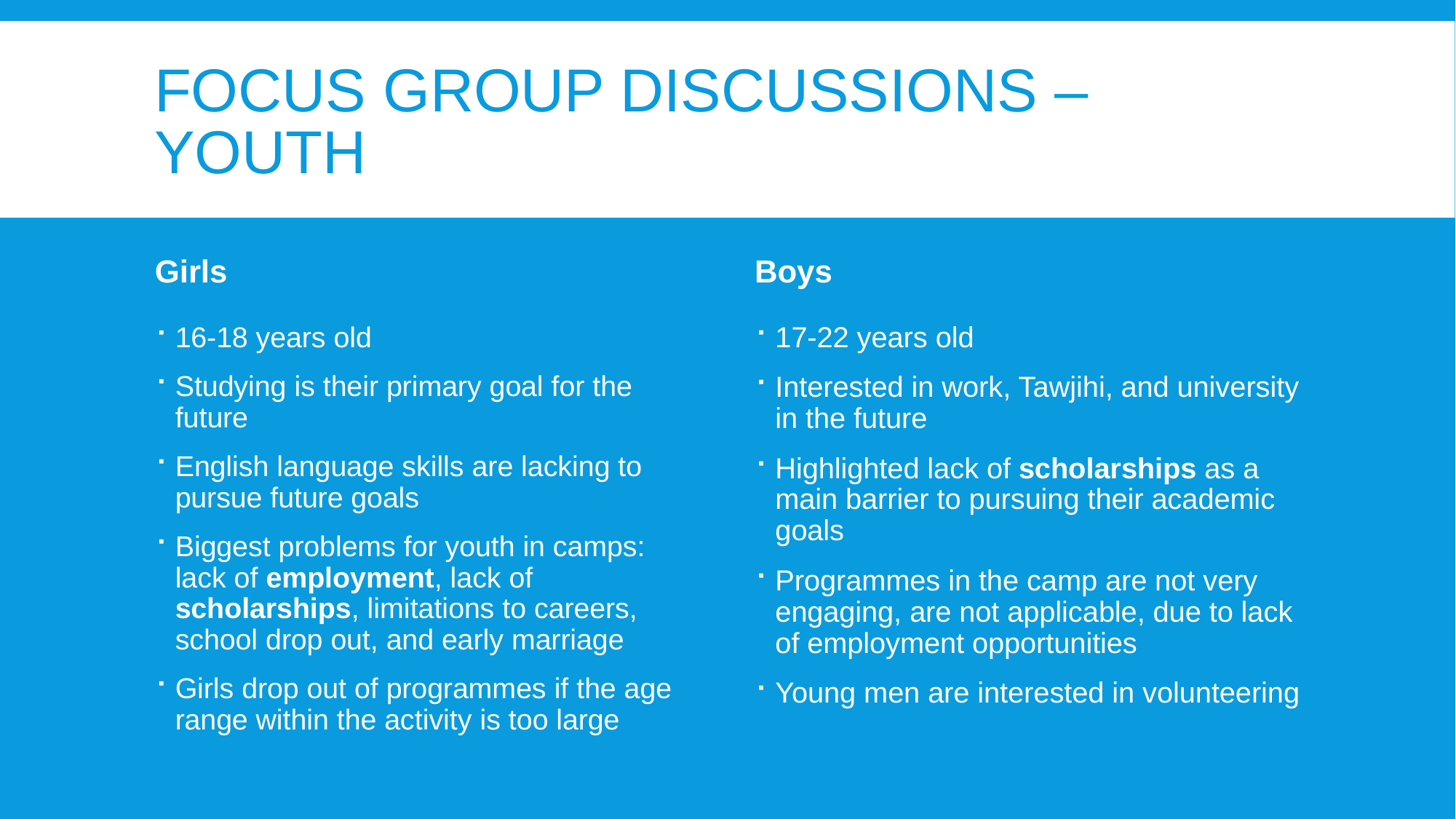

# Focus Group discussions – youth
Girls
Boys
17-22 years old
Interested in work, Tawjihi, and university in the future
Highlighted lack of scholarships as a main barrier to pursuing their academic goals
Programmes in the camp are not very engaging, are not applicable, due to lack of employment opportunities
Young men are interested in volunteering
16-18 years old
Studying is their primary goal for the future
English language skills are lacking to pursue future goals
Biggest problems for youth in camps: lack of employment, lack of scholarships, limitations to careers, school drop out, and early marriage
Girls drop out of programmes if the age range within the activity is too large